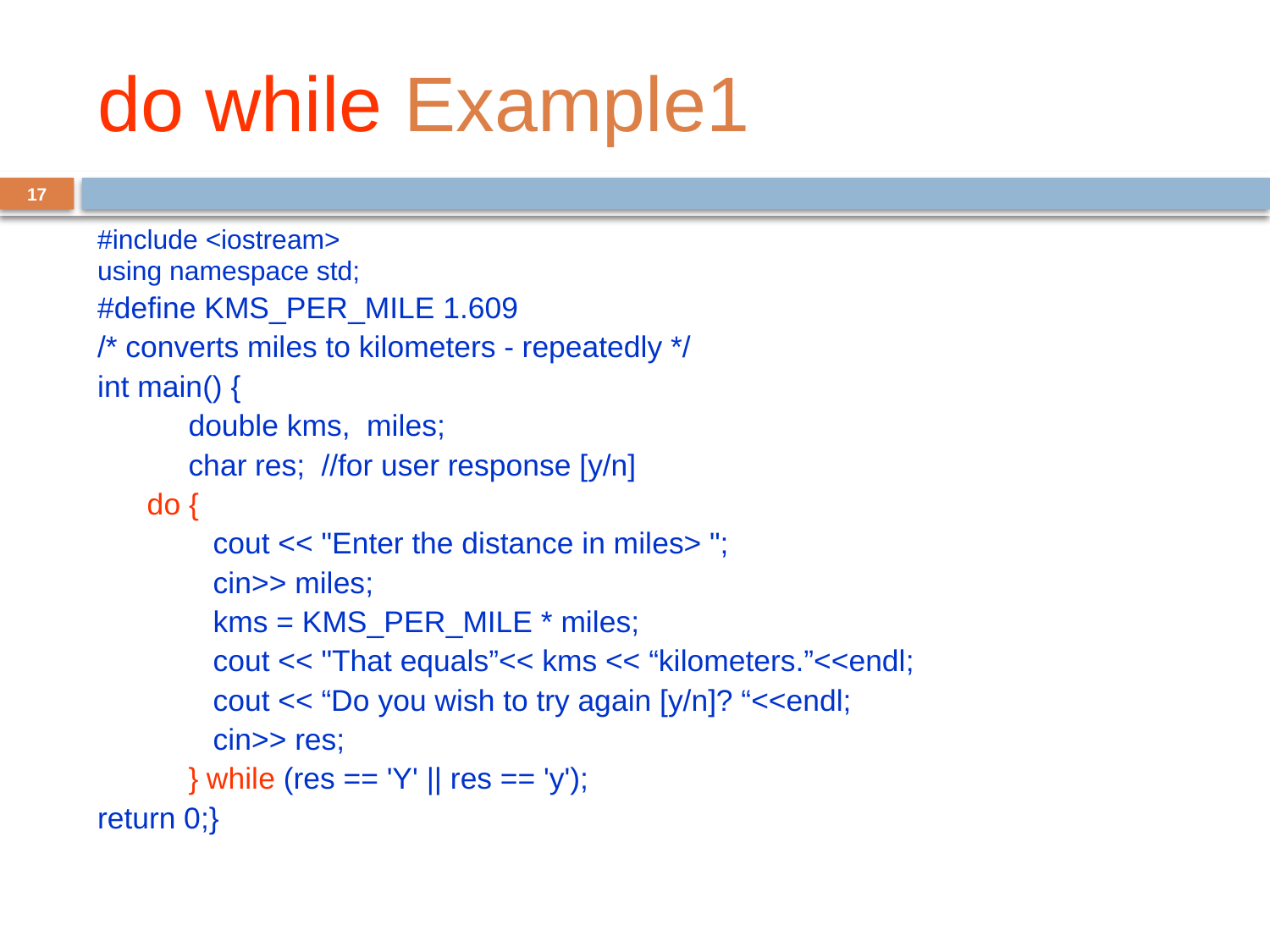

# do while Example1
17
#include <iostream>
using namespace std;
#define KMS_PER_MILE 1.609
/* converts miles to kilometers - repeatedly */
int main() {
           double kms,  miles;
           char res;  //for user response [y/n]
      do {
              cout << "Enter the distance in miles> ";
              cin>> miles;
              kms = KMS_PER_MILE * miles;
              cout << "That equals”<< kms << “kilometers.”<<endl;
              cout << “Do you wish to try again [y/n]? “<<endl;
              cin>> res;
           } while (res == 'Y' || res == 'y');
return 0;}